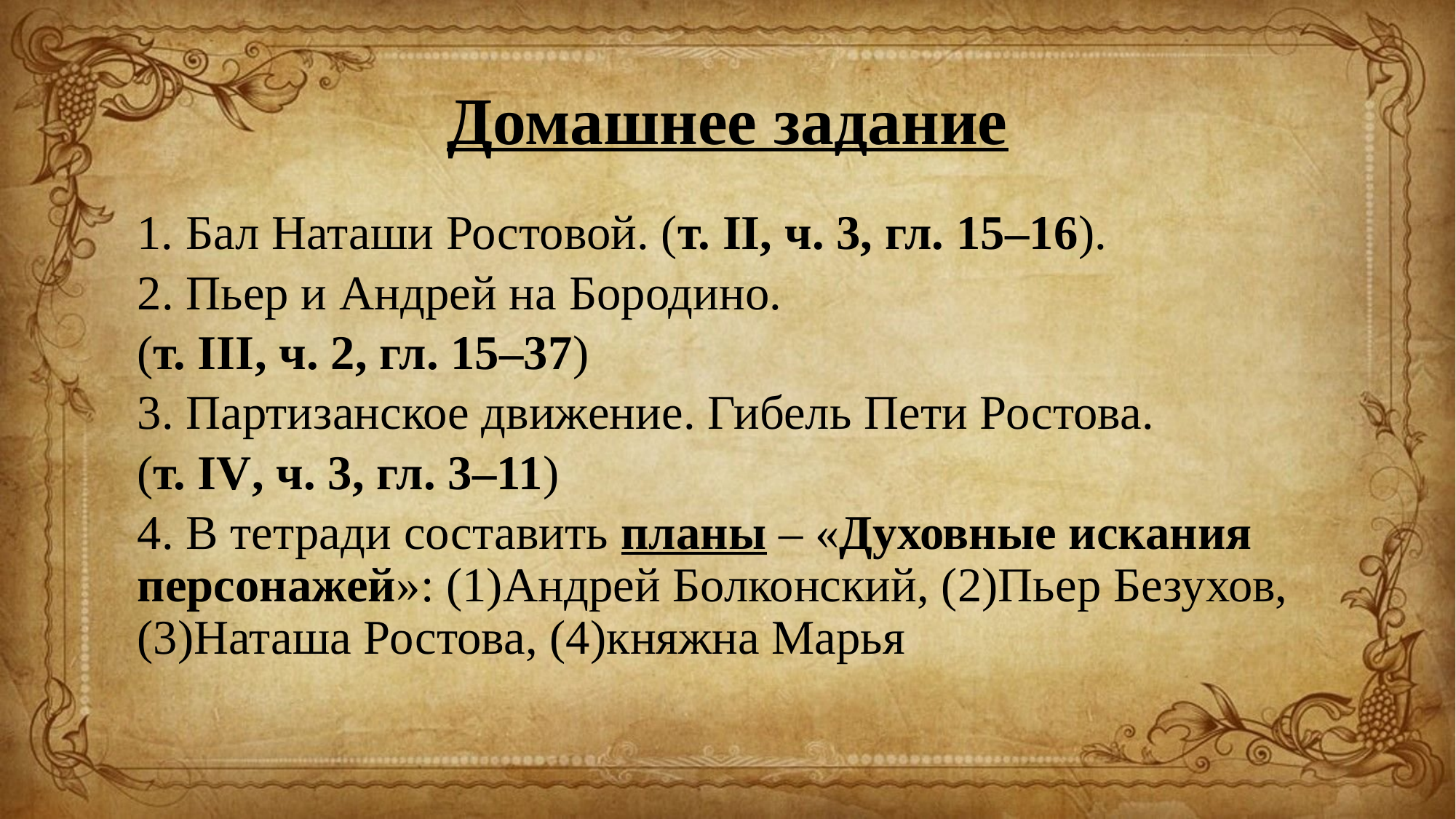

# Домашнее задание
1. Бал Наташи Ростовой. (т. II, ч. 3, гл. 15–16).
2. Пьер и Андрей на Бородино.
(т. III, ч. 2, гл. 15–37)
3. Партизанское движение. Гибель Пети Ростова.
(т. IV, ч. 3, гл. 3–11)
4. В тетради составить планы – «Духовные искания персонажей»: (1)Андрей Болконский, (2)Пьер Безухов, (3)Наташа Ростова, (4)княжна Марья